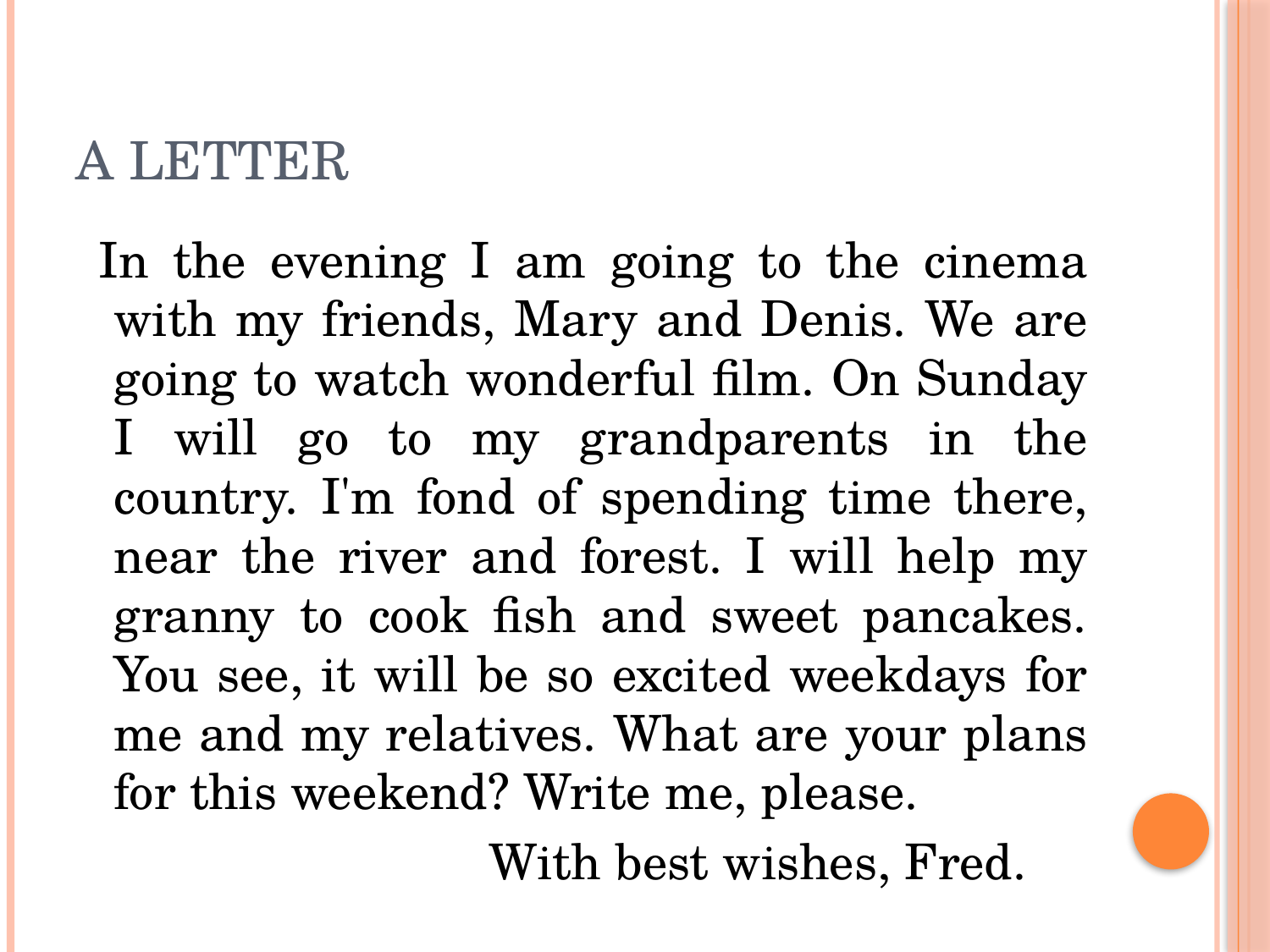

# A letter
 In the evening I am going to the cinema with my friends, Mary and Denis. We are going to watch wonderful film. On Sunday I will go to my grandparents in the country. I'm fond of spending time there, near the river and forest. I will help my granny to cook fish and sweet pancakes. You see, it will be so excited weekdays for me and my relatives. What are your plans for this weekend? Write me, please.
                              With best wishes, Fred.